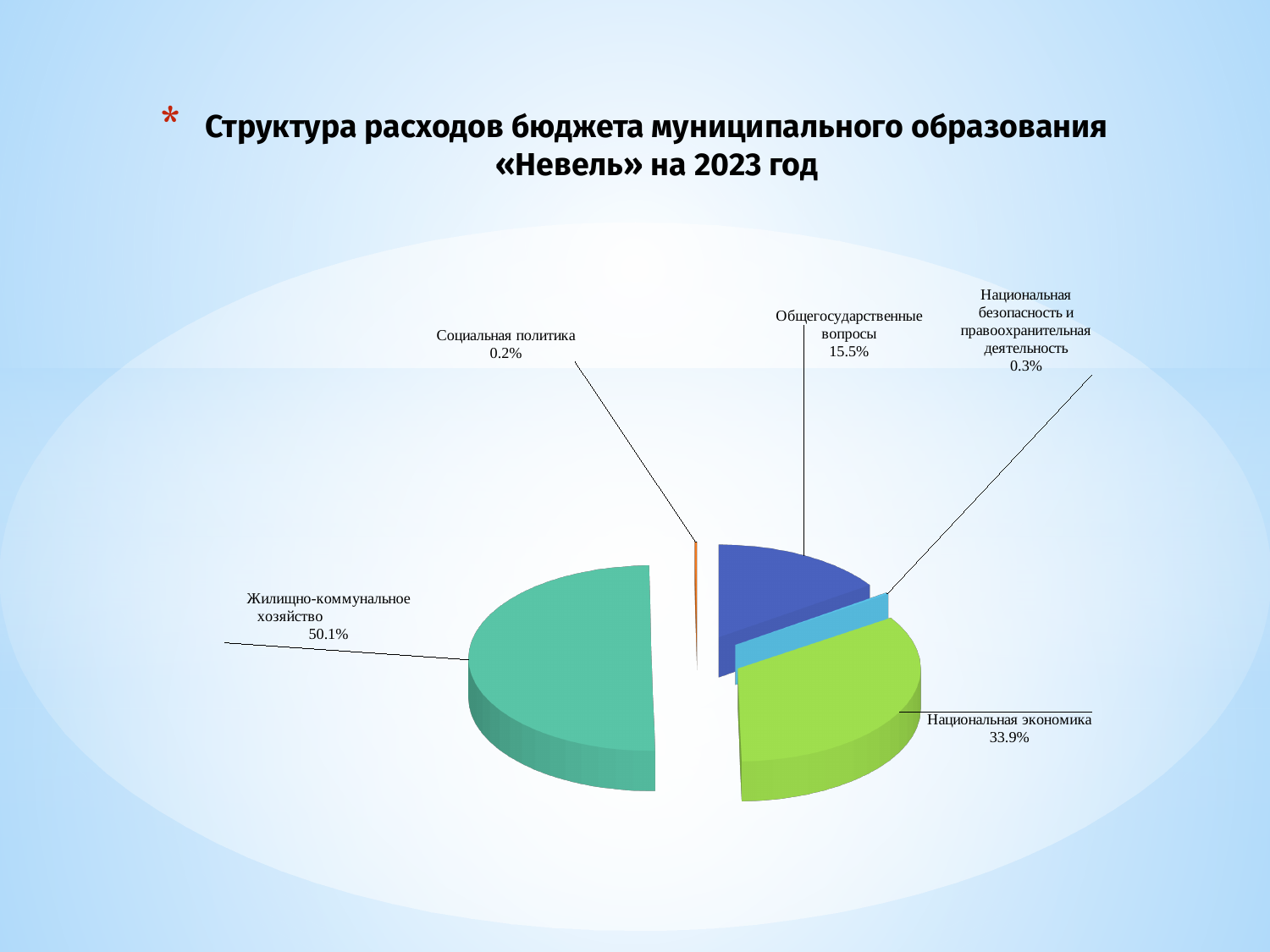

# Структура расходов бюджета муниципального образования «Невель» на 2023 год

[unsupported chart]